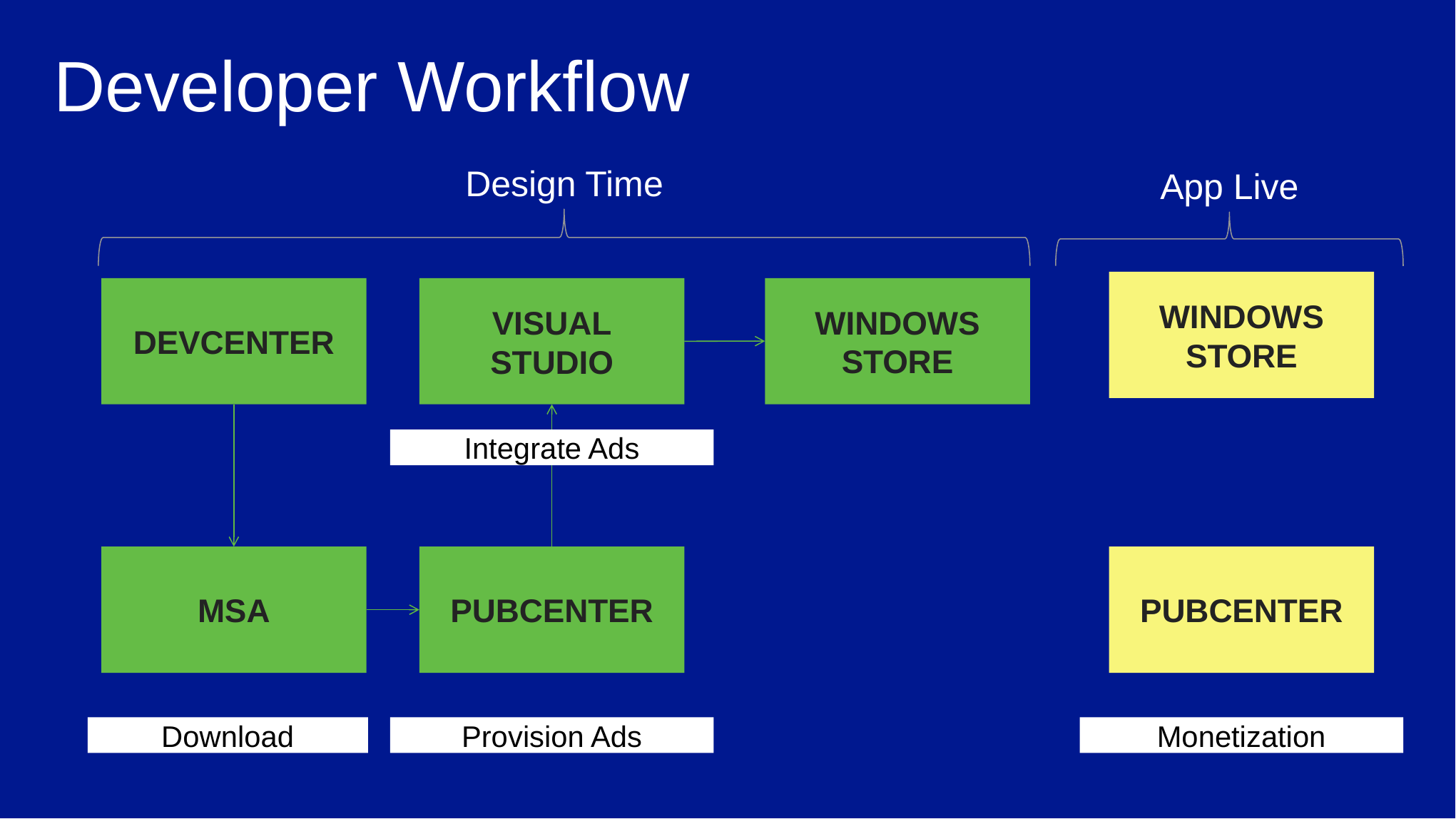

# Developer Workflow

Design Time
App Live
WINDOWS
STORE
WINDOWS STORE
DEVCENTER
VISUAL
STUDIO

Integrate Ads
MSA
PUBCENTER
PUBCENTER
Monetization
Provision Ads
Download